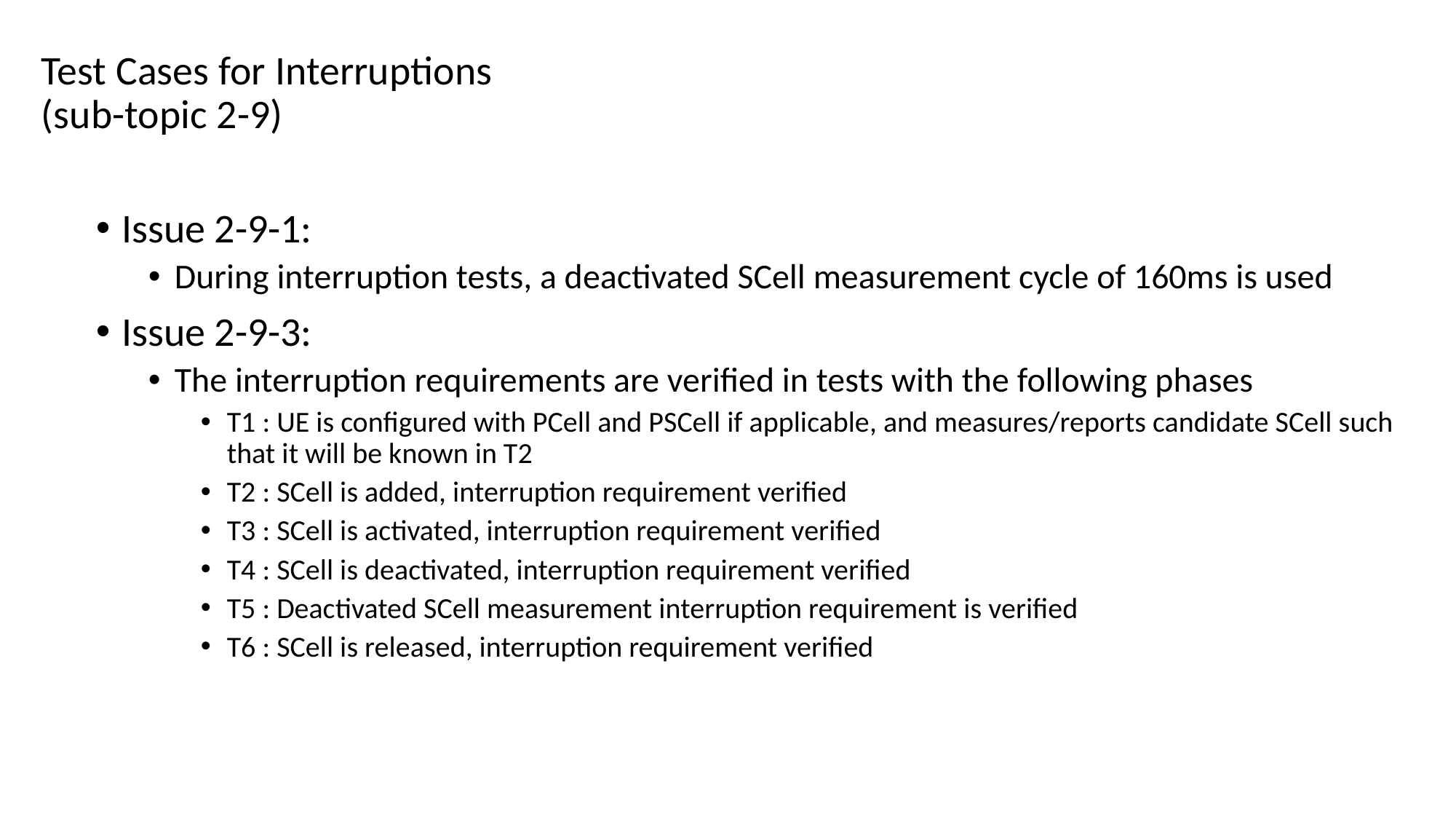

# Test Cases for Interruptions (sub-topic 2-9)

Issue 2-9-1:
During interruption tests, a deactivated SCell measurement cycle of 160ms is used
Issue 2-9-3:
The interruption requirements are verified in tests with the following phases
T1 : UE is configured with PCell and PSCell if applicable, and measures/reports candidate SCell such that it will be known in T2
T2 : SCell is added, interruption requirement verified
T3 : SCell is activated, interruption requirement verified
T4 : SCell is deactivated, interruption requirement verified
T5 : Deactivated SCell measurement interruption requirement is verified
T6 : SCell is released, interruption requirement verified